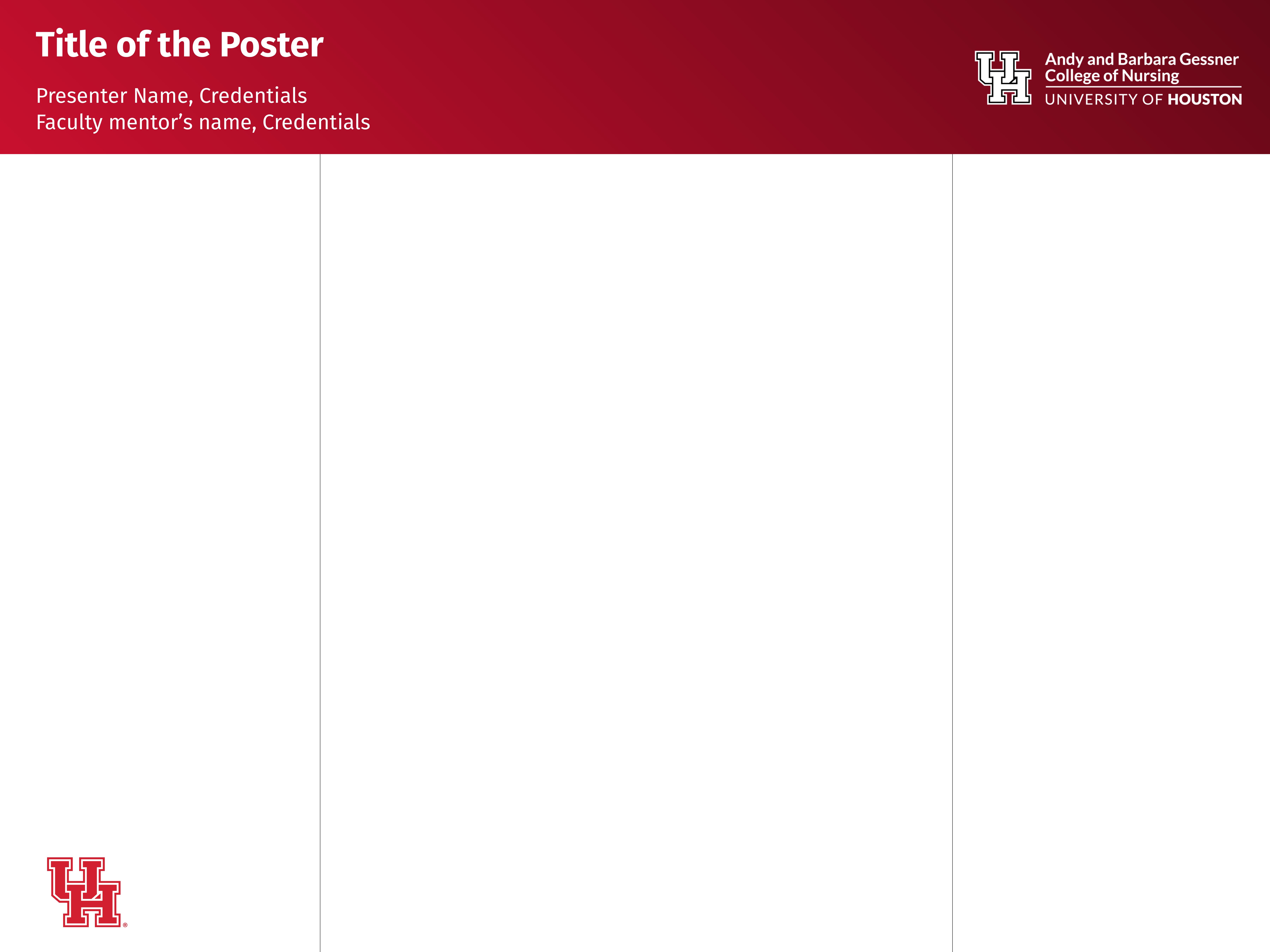

# Title of the Poster
Presenter Name, Credentials
Faculty mentor’s name, Credentials